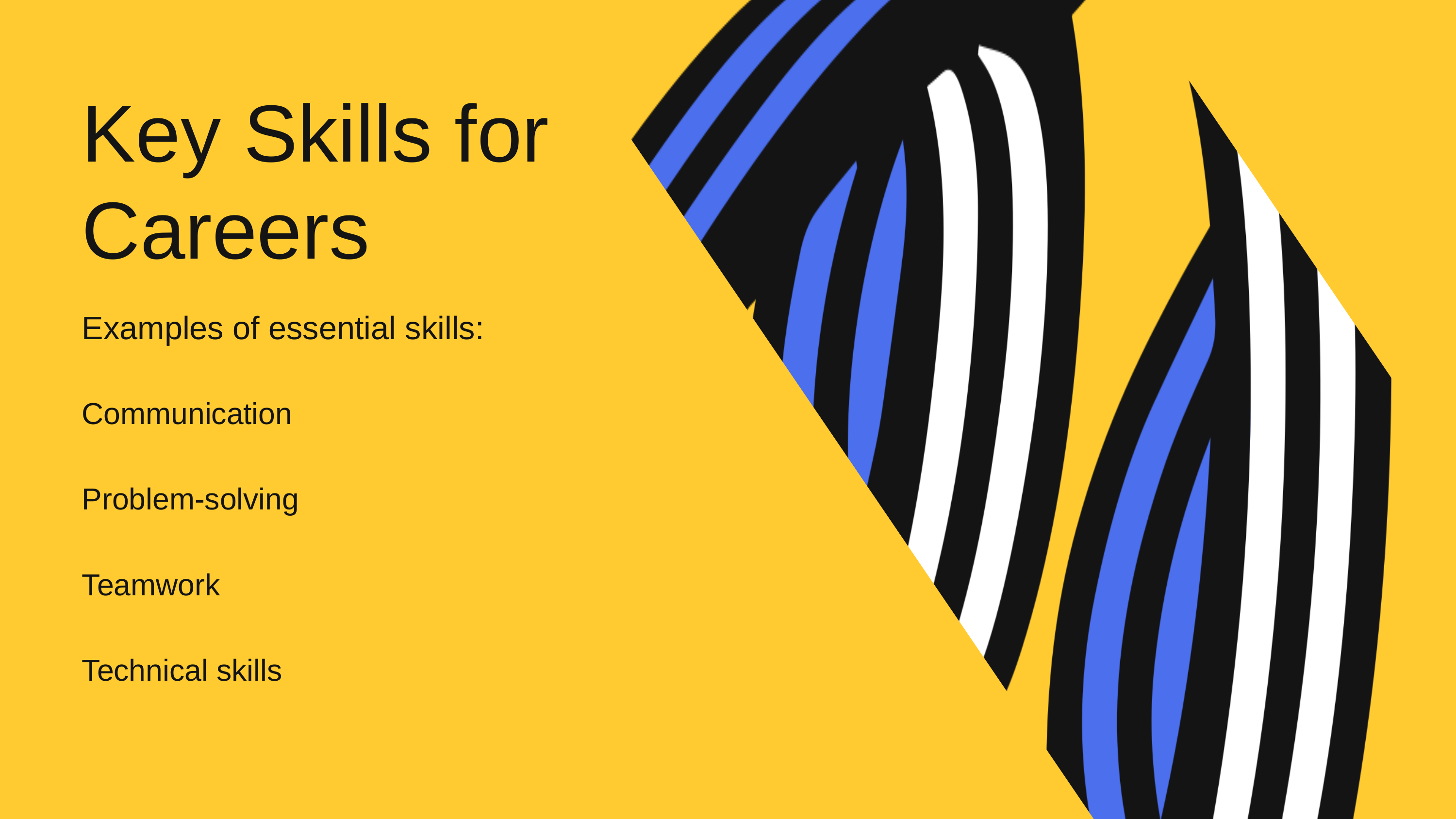

Key Skills for Careers
Examples of essential skills:

Communication
Problem-solving
Teamwork
Technical skills